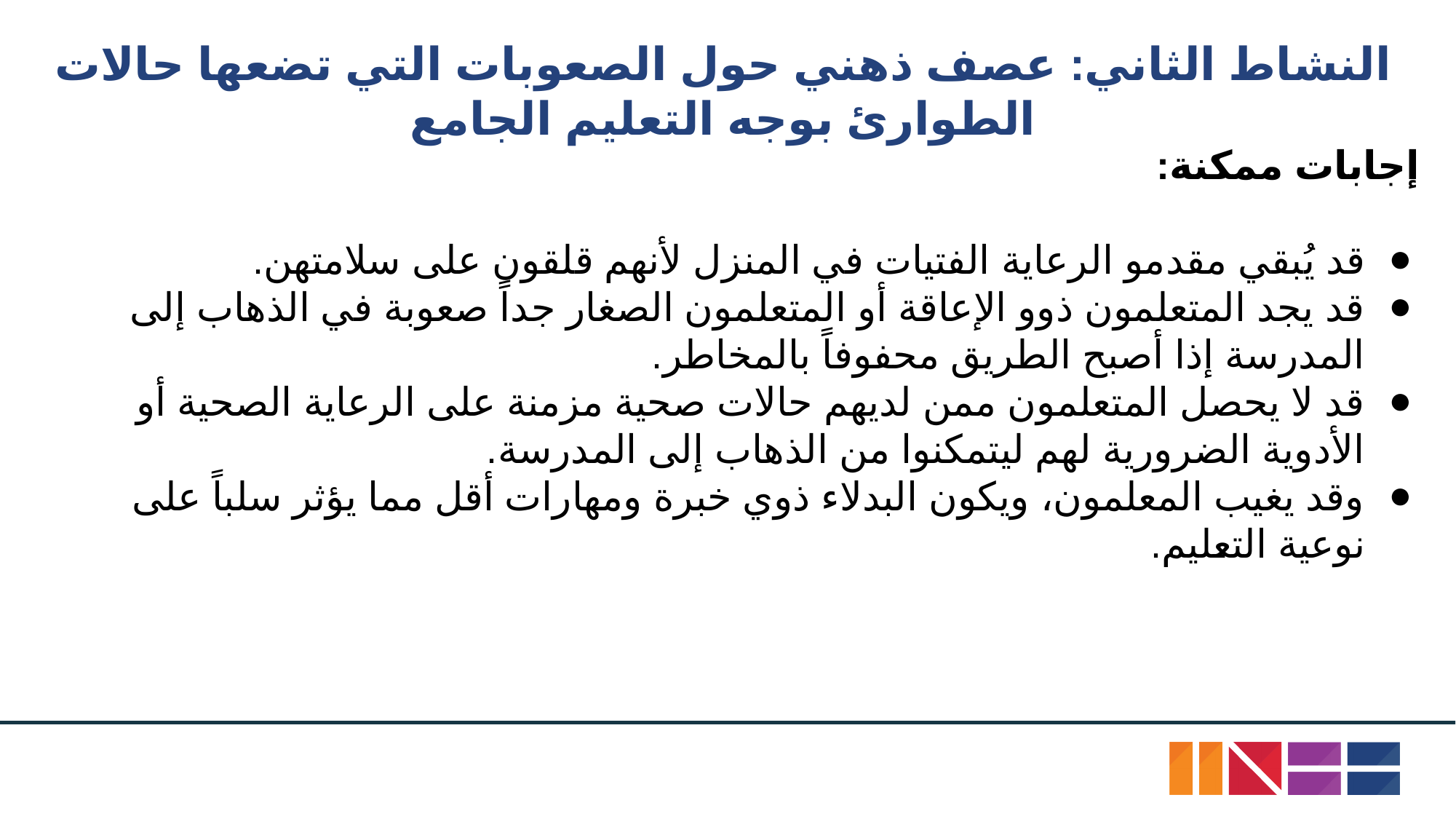

# النشاط الثاني: عصف ذهني حول الصعوبات التي تضعها حالات الطوارئ بوجه التعليم الجامع
إجابات ممكنة:

قد يُبقي مقدمو الرعاية الفتيات في المنزل لأنهم قلقون على سلامتهن.
قد يجد المتعلمون ذوو الإعاقة أو المتعلمون الصغار جداً صعوبة في الذهاب إلى المدرسة إذا أصبح الطريق محفوفاً بالمخاطر.
قد لا يحصل المتعلمون ممن لديهم حالات صحية مزمنة على الرعاية الصحية أو الأدوية الضرورية لهم ليتمكنوا من الذهاب إلى المدرسة.
وقد يغيب المعلمون، ويكون البدلاء ذوي خبرة ومهارات أقل مما يؤثر سلباً على نوعية التعليم.